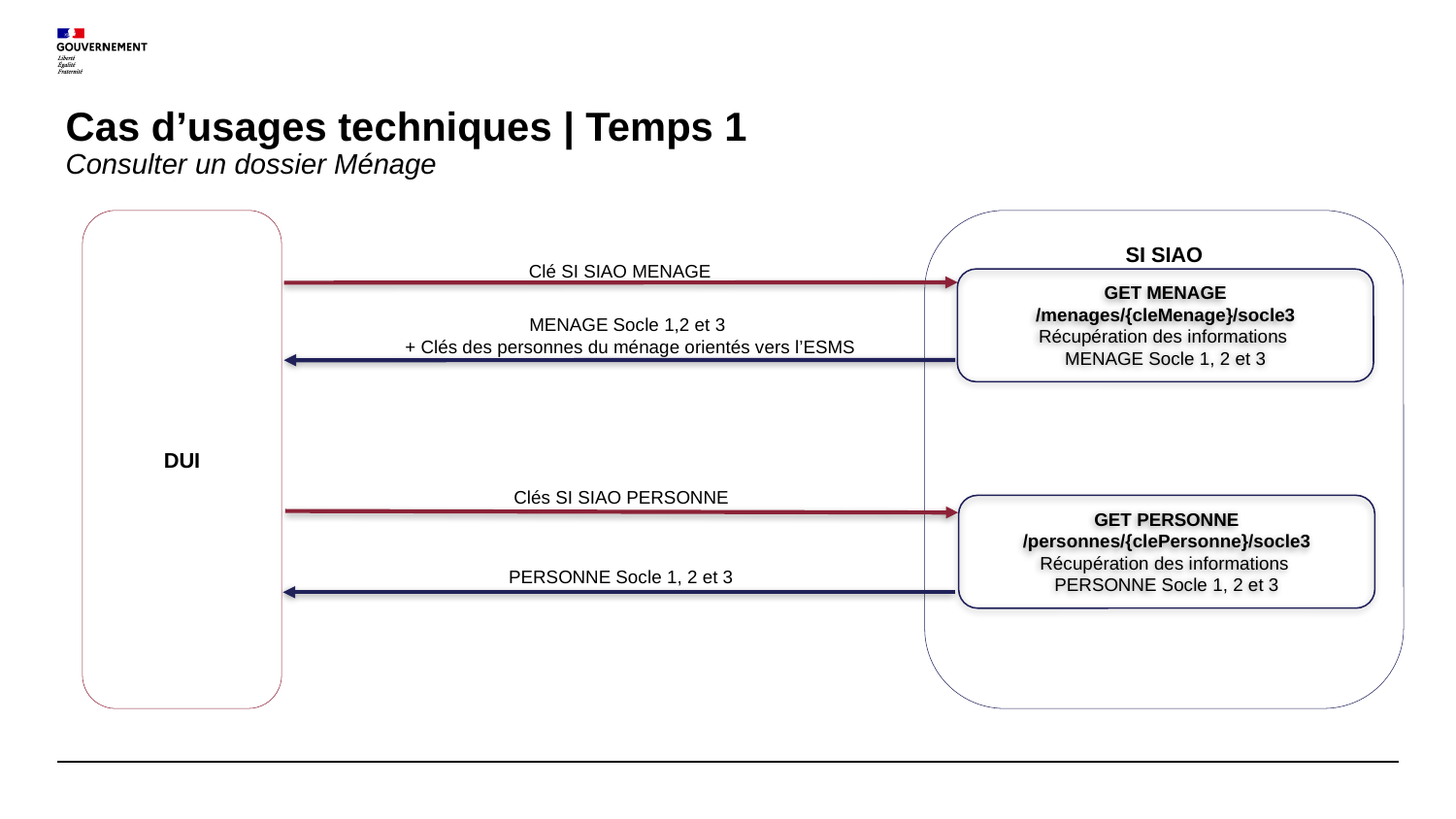

# Cas d’usages techniques | Temps 1 Consulter un dossier Ménage
SI SIAO
DUI
Clé SI SIAO MENAGE
GET MENAGE
/menages/{cleMenage}/socle3
Récupération des informations
MENAGE Socle 1, 2 et 3
MENAGE Socle 1,2 et 3
 + Clés des personnes du ménage orientés vers l’ESMS
Clés SI SIAO PERSONNE
GET PERSONNE
/personnes/{clePersonne}/socle3
Récupération des informations
PERSONNE Socle 1, 2 et 3
PERSONNE Socle 1, 2 et 3